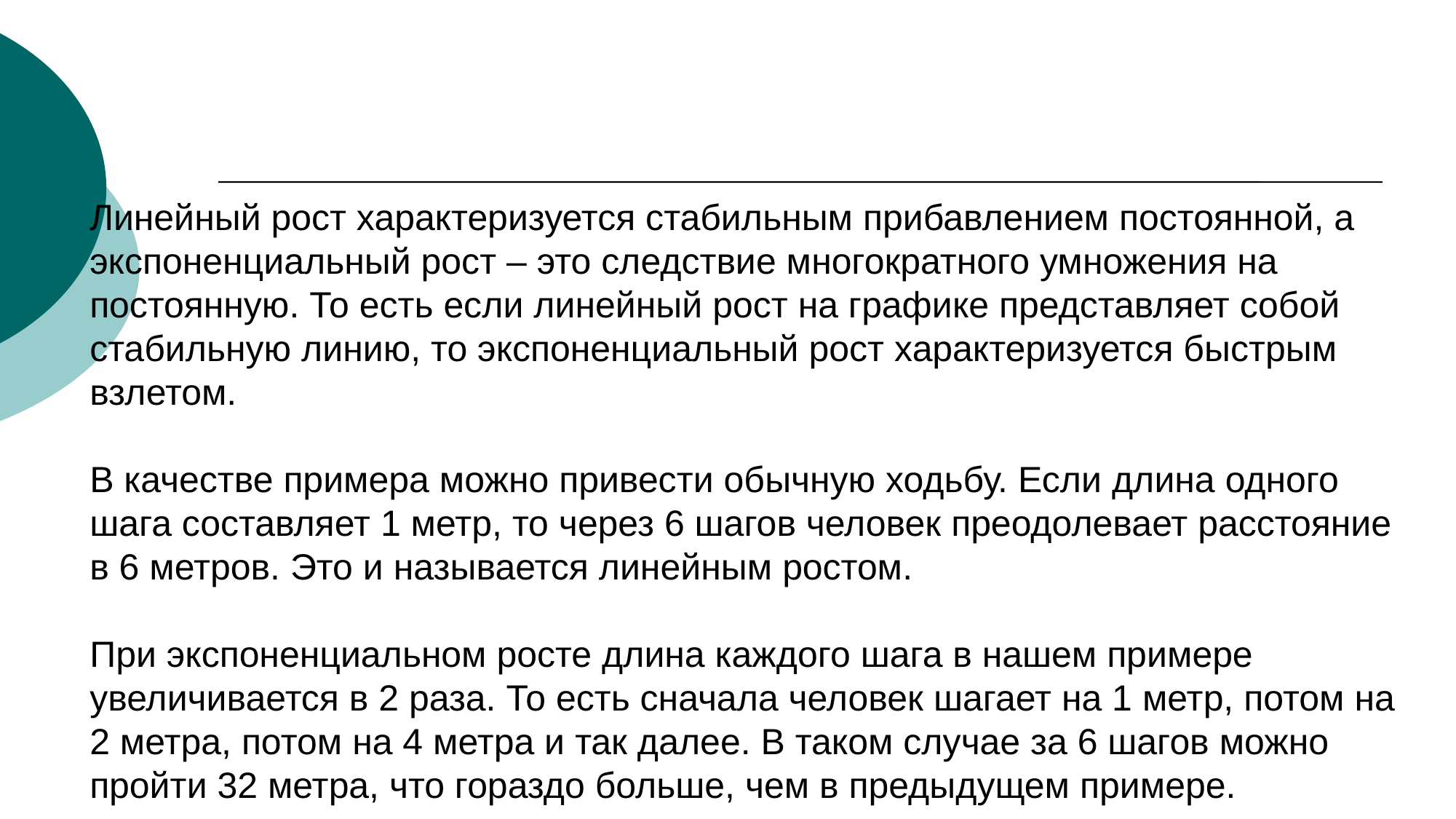

Чем экспоненциальный рост
отличается от линейного?
Линейный рост характеризуется стабильным прибавлением постоянной, а экспоненциальный рост – это следствие многократного умножения на постоянную. То есть если линейный рост на графике представляет собой стабильную линию, то экспоненциальный рост характеризуется быстрым взлетом.

В качестве примера можно привести обычную ходьбу. Если длина одного шага составляет 1 метр, то через 6 шагов человек преодолевает расстояние в 6 метров. Это и называется линейным ростом.

При экспоненциальном росте длина каждого шага в нашем примере увеличивается в 2 раза. То есть сначала человек шагает на 1 метр, потом на 2 метра, потом на 4 метра и так далее. В таком случае за 6 шагов можно пройти 32 метра, что гораздо больше, чем в предыдущем примере.